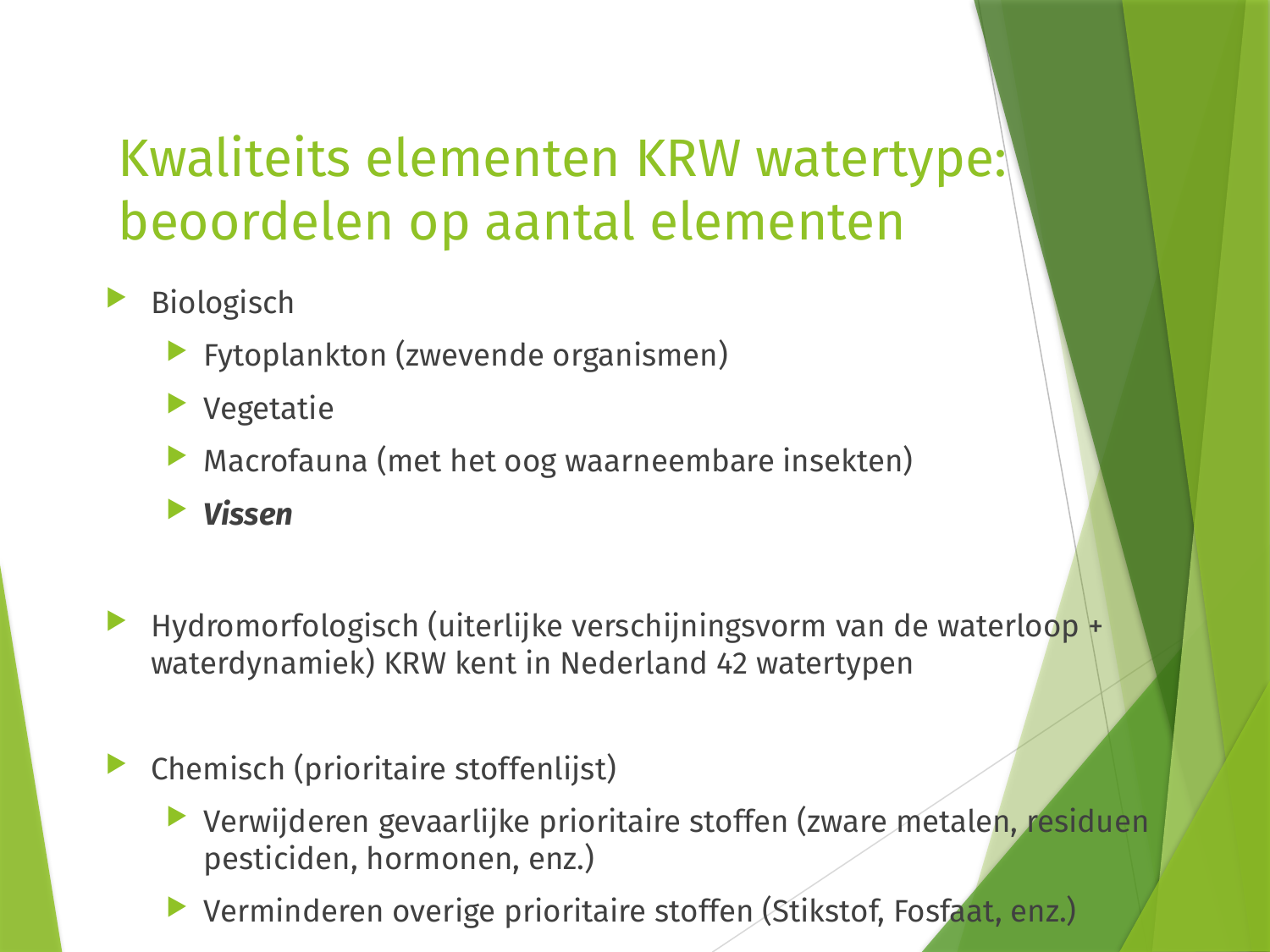

# Kwaliteits elementen KRW watertype: beoordelen op aantal elementen
Biologisch
Fytoplankton (zwevende organismen)
Vegetatie
Macrofauna (met het oog waarneembare insekten)
Vissen

Hydromorfologisch (uiterlijke verschijningsvorm van de waterloop + waterdynamiek) KRW kent in Nederland 42 watertypen

Chemisch (prioritaire stoffenlijst)
Verwijderen gevaarlijke prioritaire stoffen (zware metalen, residuen pesticiden, hormonen, enz.)
Verminderen overige prioritaire stoffen (Stikstof, Fosfaat, enz.)